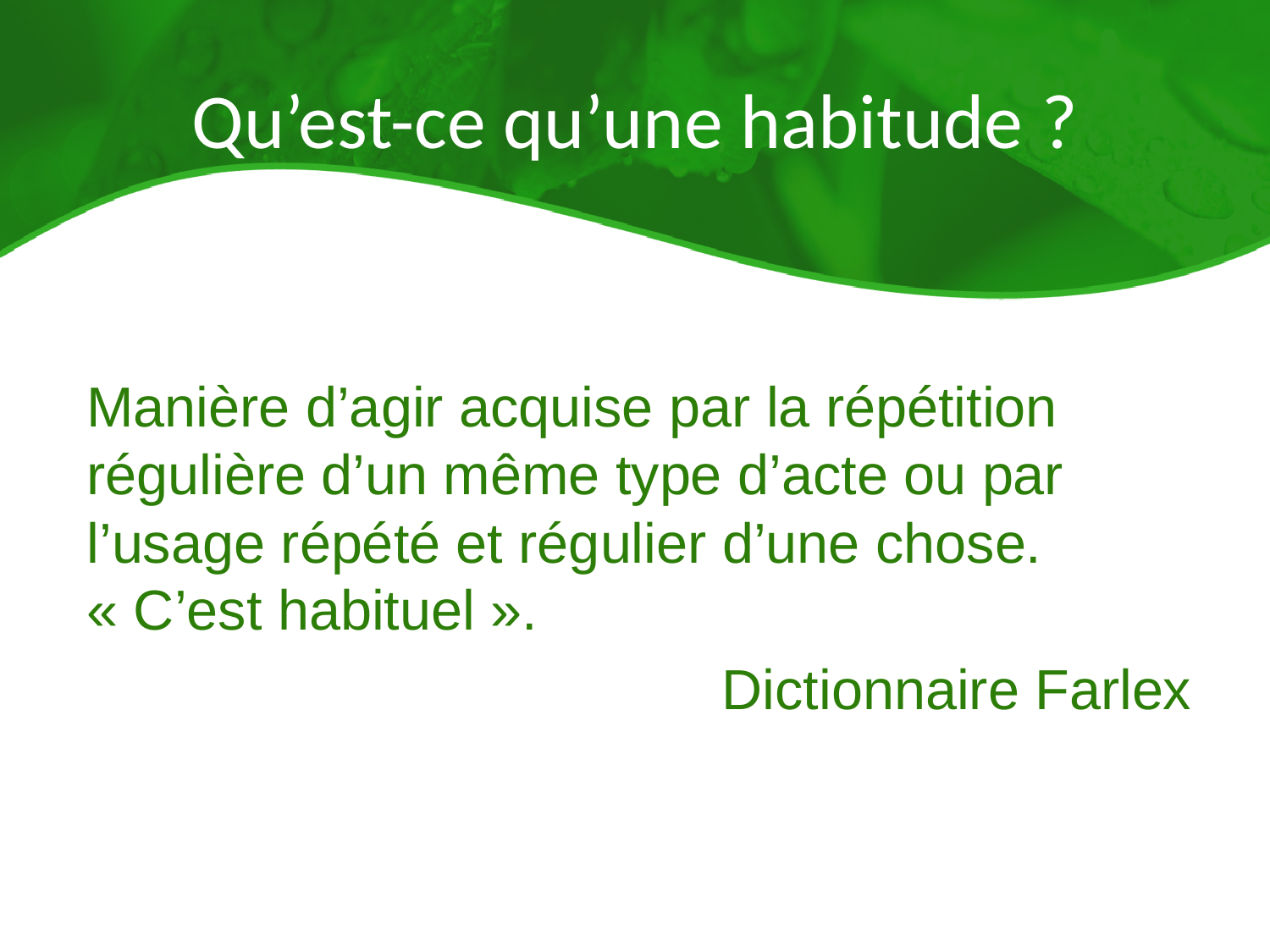

# Qu’est-ce qu’une habitude ?
Manière d’agir acquise par la répétition régulière d’un même type d’acte ou par l’usage répété et régulier d’une chose.           « C’est habituel ».
					Dictionnaire Farlex